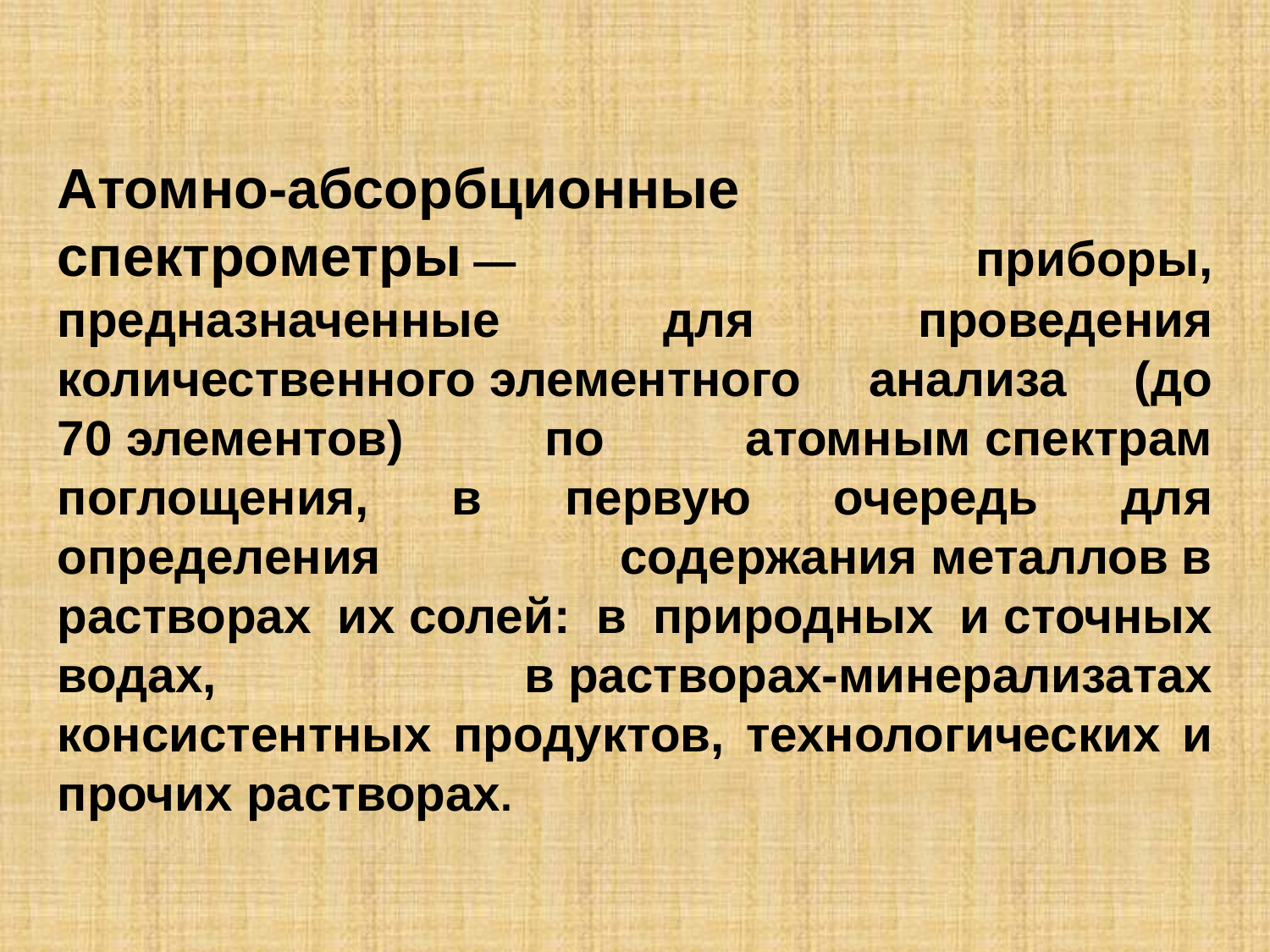

Атомно-абсорбционные спектрометры — приборы, предназначенные для проведения количественного элементного анализа (до 70 элементов) по атомным спектрам поглощения, в первую очередь для определения содержания металлов в растворах их солей: в природных и сточных водах, в растворах-минерализатах консистентных продуктов, технологических и прочих растворах.